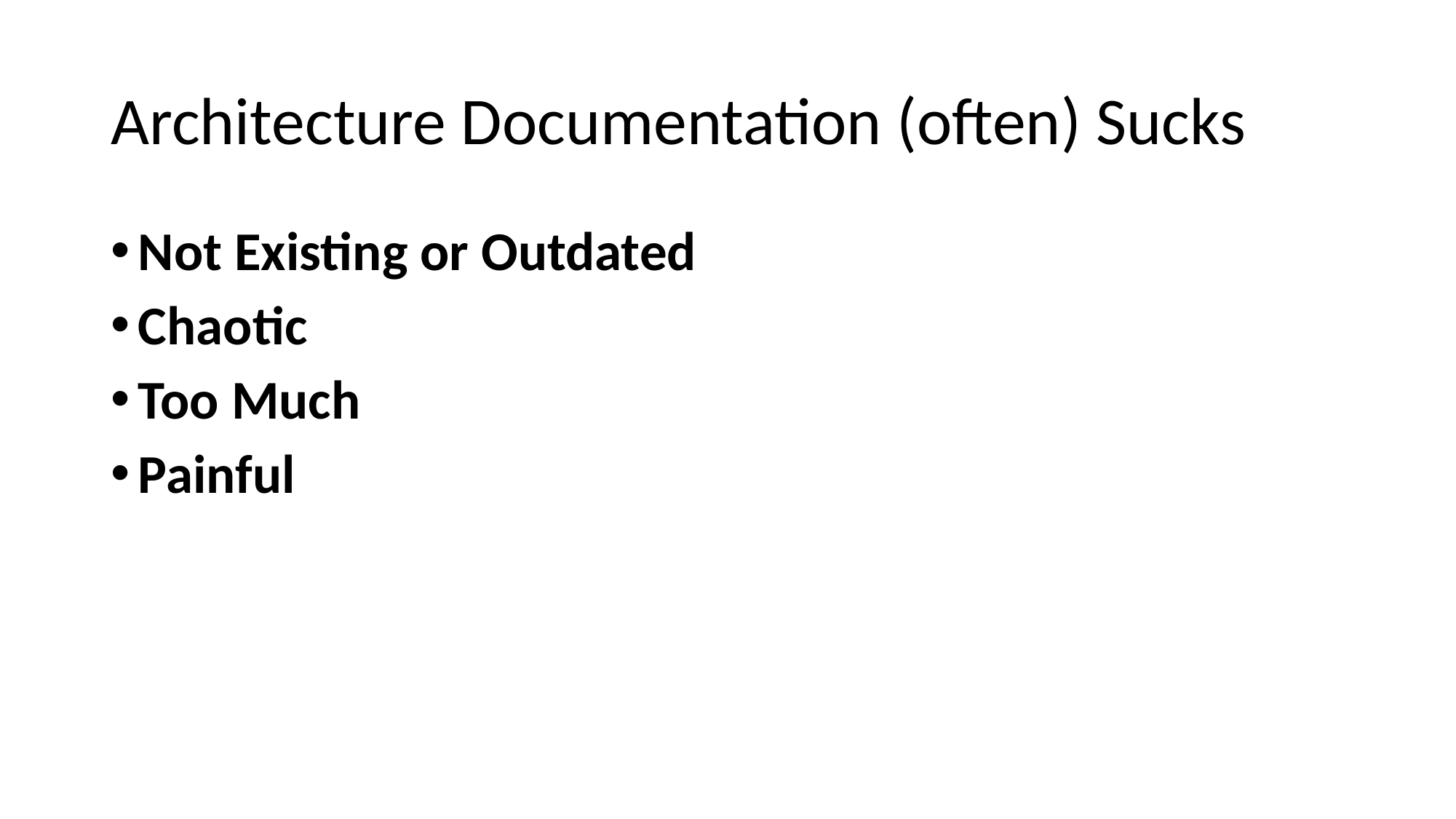

# Architecture Documentation (often) Sucks
Not Existing or Outdated
Chaotic
Too Much
Painful